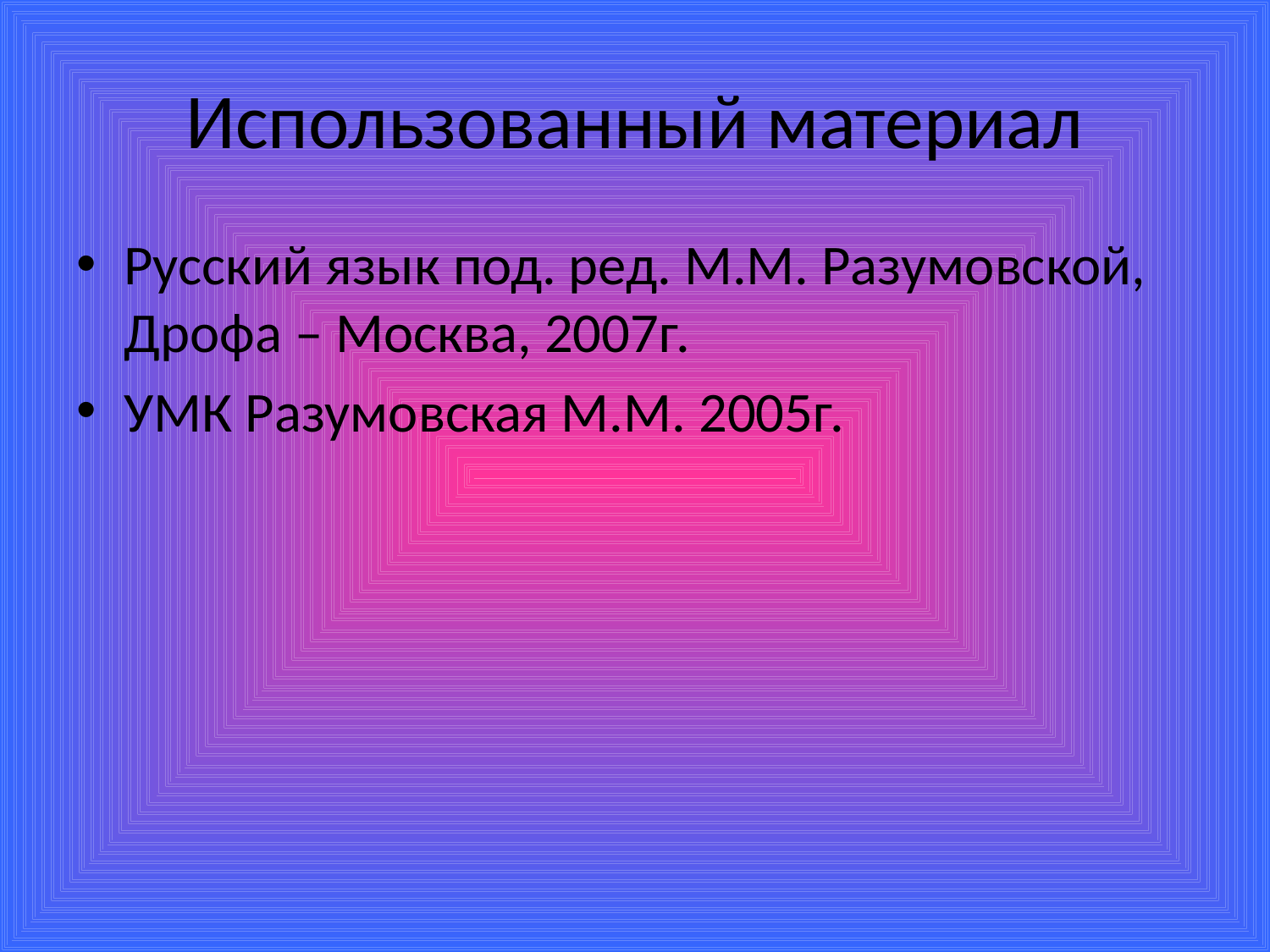

# Использованный материал
Русский язык под. ред. М.М. Разумовской, Дрофа – Москва, 2007г.
УМК Разумовская М.М. 2005г.